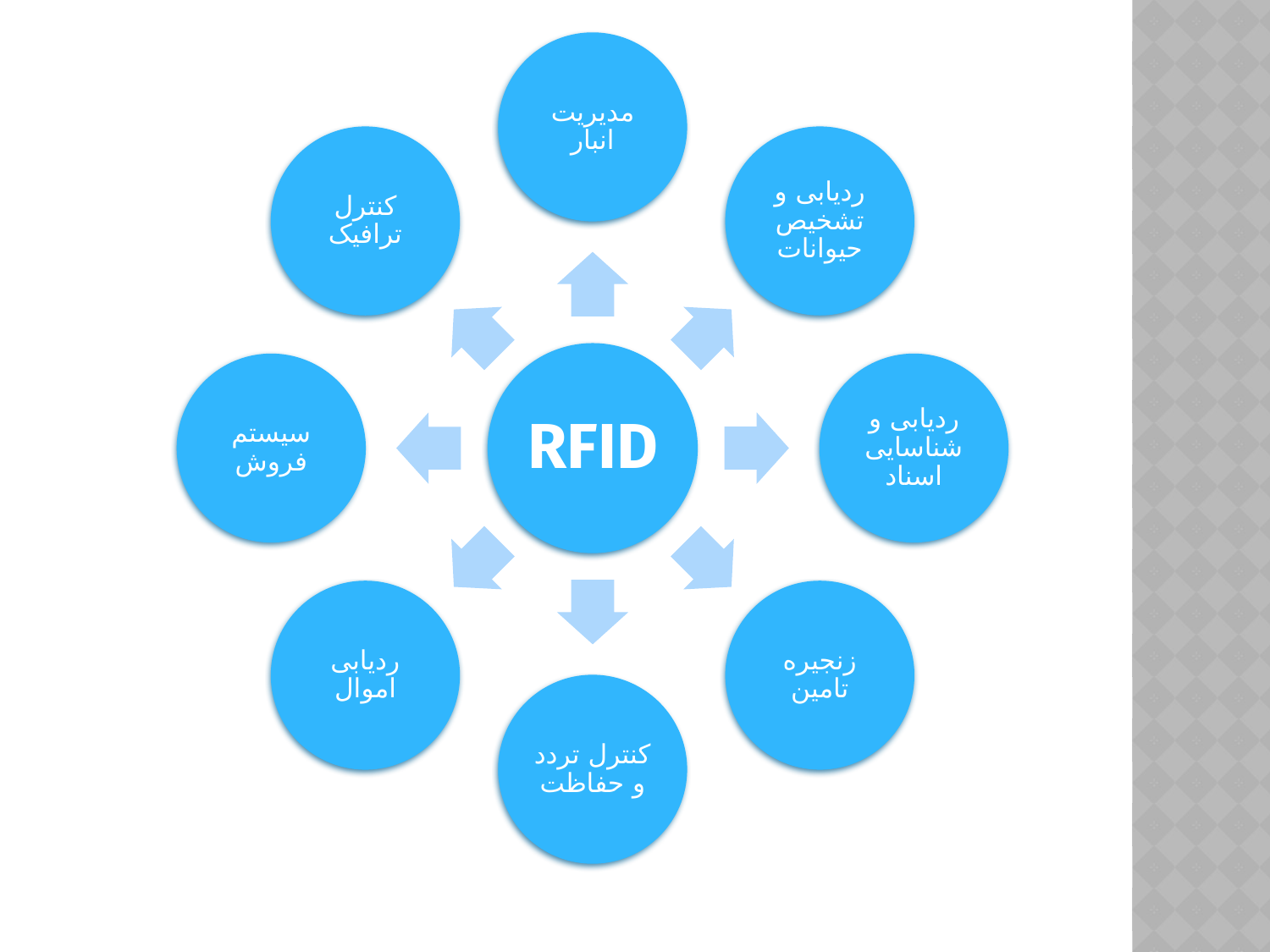

RFID

مدیریت انبار

ردیابی و تشخیص حیوانات

ردیابی و شناسایی اسناد

زنجیره تامین

کنترل تردد و حفاظت

ردیابی اموال

سیستم فروش

کنترل ترافیک